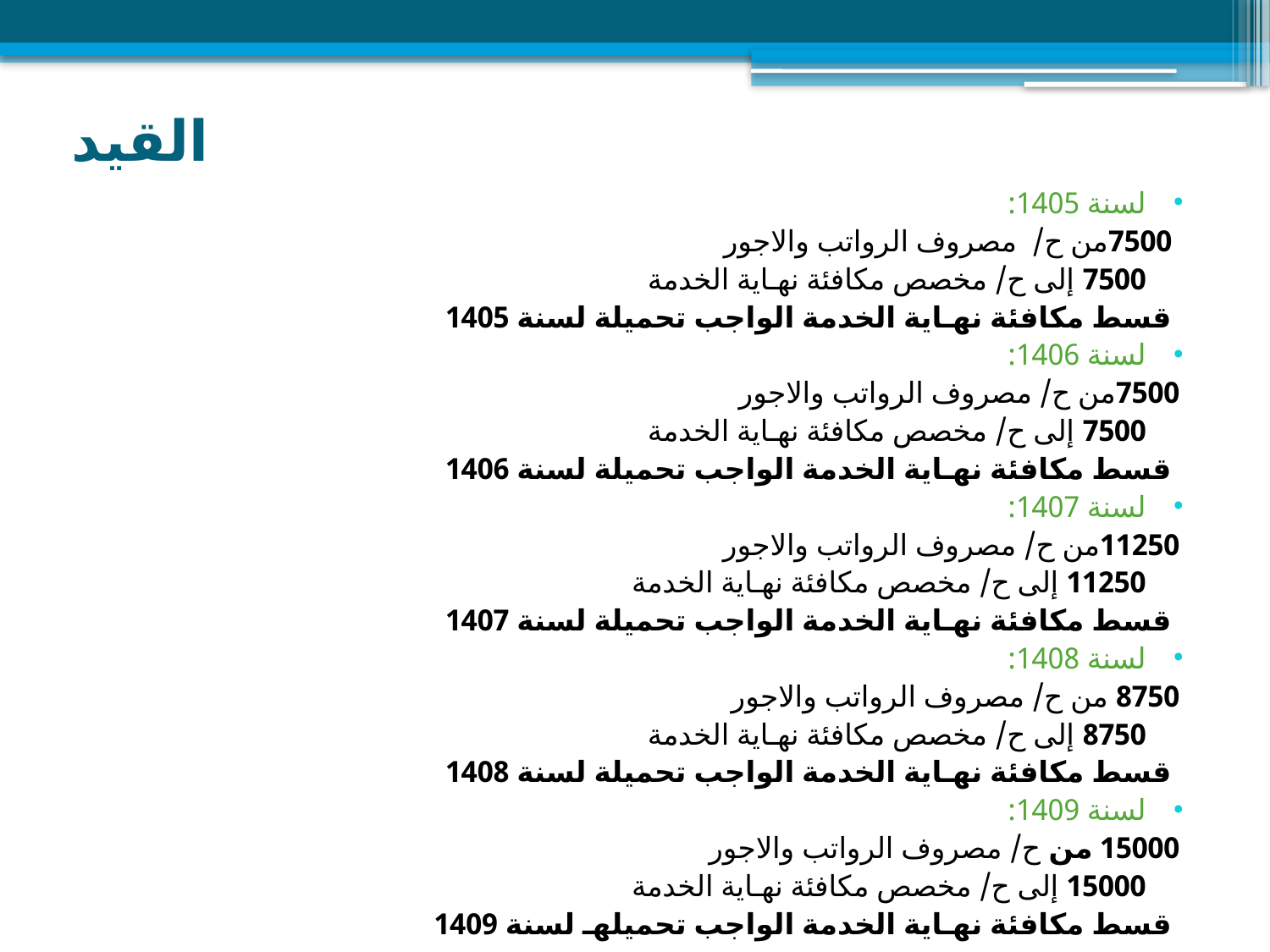

# القيد
لسنة 1405:
 7500من ح/  مصروف الرواتب والاجور
		7500 إلى ح/ مخصص مكافئة نهـاية الخدمة
 قسط مكافئة نهـاية الخدمة الواجب تحميلة لسنة 1405
لسنة 1406:
7500من ح/ مصروف الرواتب والاجور
		7500 إلى ح/ مخصص مكافئة نهـاية الخدمة
 قسط مكافئة نهـاية الخدمة الواجب تحميلة لسنة 1406
لسنة 1407:
11250من ح/ مصروف الرواتب والاجور
		11250 إلى ح/ مخصص مكافئة نهـاية الخدمة
 قسط مكافئة نهـاية الخدمة الواجب تحميلة لسنة 1407
لسنة 1408:
8750 من ح/ مصروف الرواتب والاجور
		8750 إلى ح/ مخصص مكافئة نهـاية الخدمة
 قسط مكافئة نهـاية الخدمة الواجب تحميلة لسنة 1408
لسنة 1409:
15000 من ح/ مصروف الرواتب والاجور
		15000 إلى ح/ مخصص مكافئة نهـاية الخدمة
 قسط مكافئة نهـاية الخدمة الواجب تحميلهـ لسنة 1409